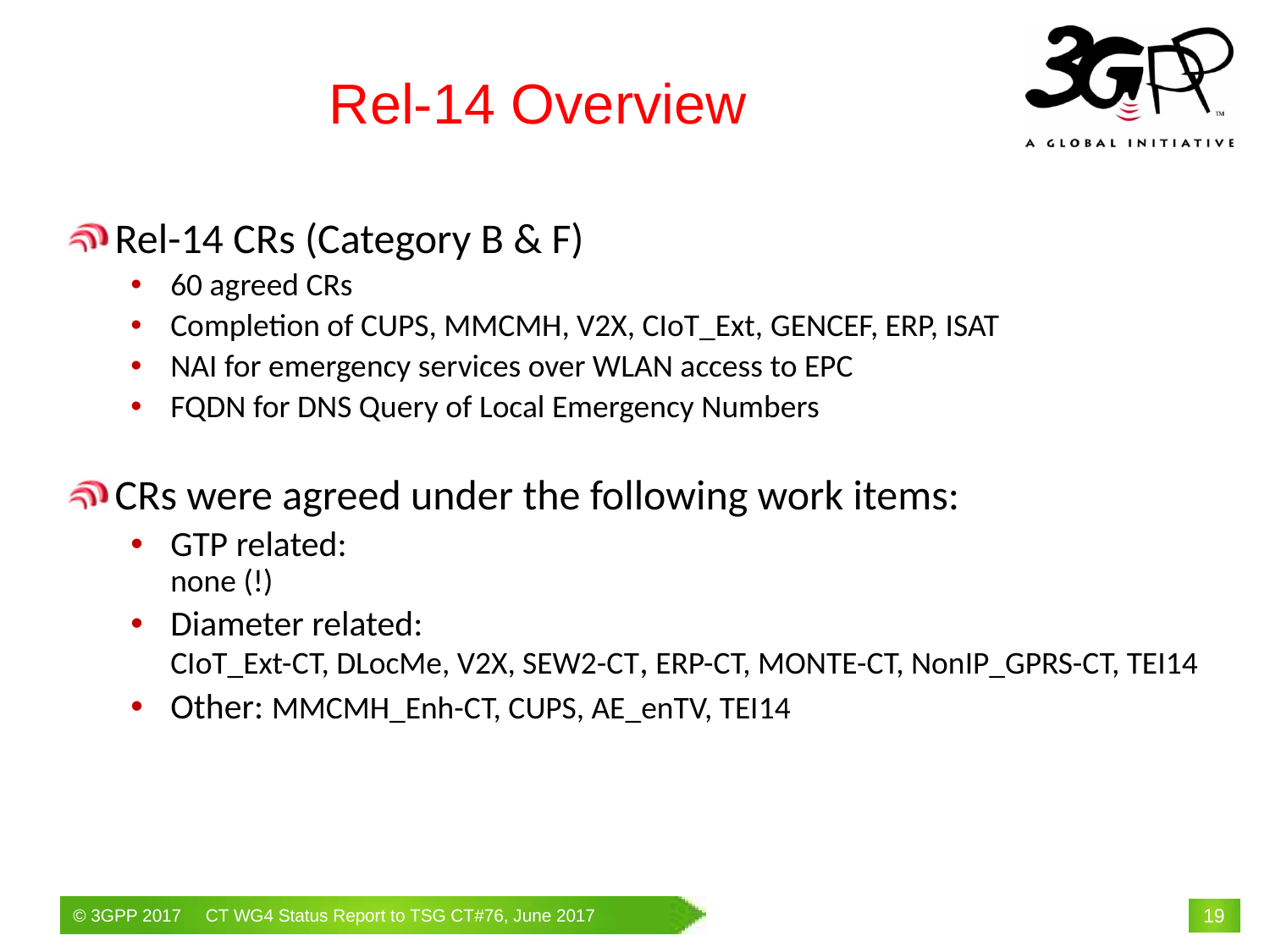

# Rel-14 Overview
Rel-14 CRs (Category B & F)
60 agreed CRs
Completion of CUPS, MMCMH, V2X, CIoT_Ext, GENCEF, ERP, ISAT
NAI for emergency services over WLAN access to EPC
FQDN for DNS Query of Local Emergency Numbers

CRs were agreed under the following work items:
GTP related:
none (!)
Diameter related:
CIoT_Ext-CT, DLocMe, V2X, SEW2-CT, ERP-CT, MONTE-CT, NonIP_GPRS-CT, TEI14
Other: MMCMH_Enh-CT, CUPS, AE_enTV, TEI14